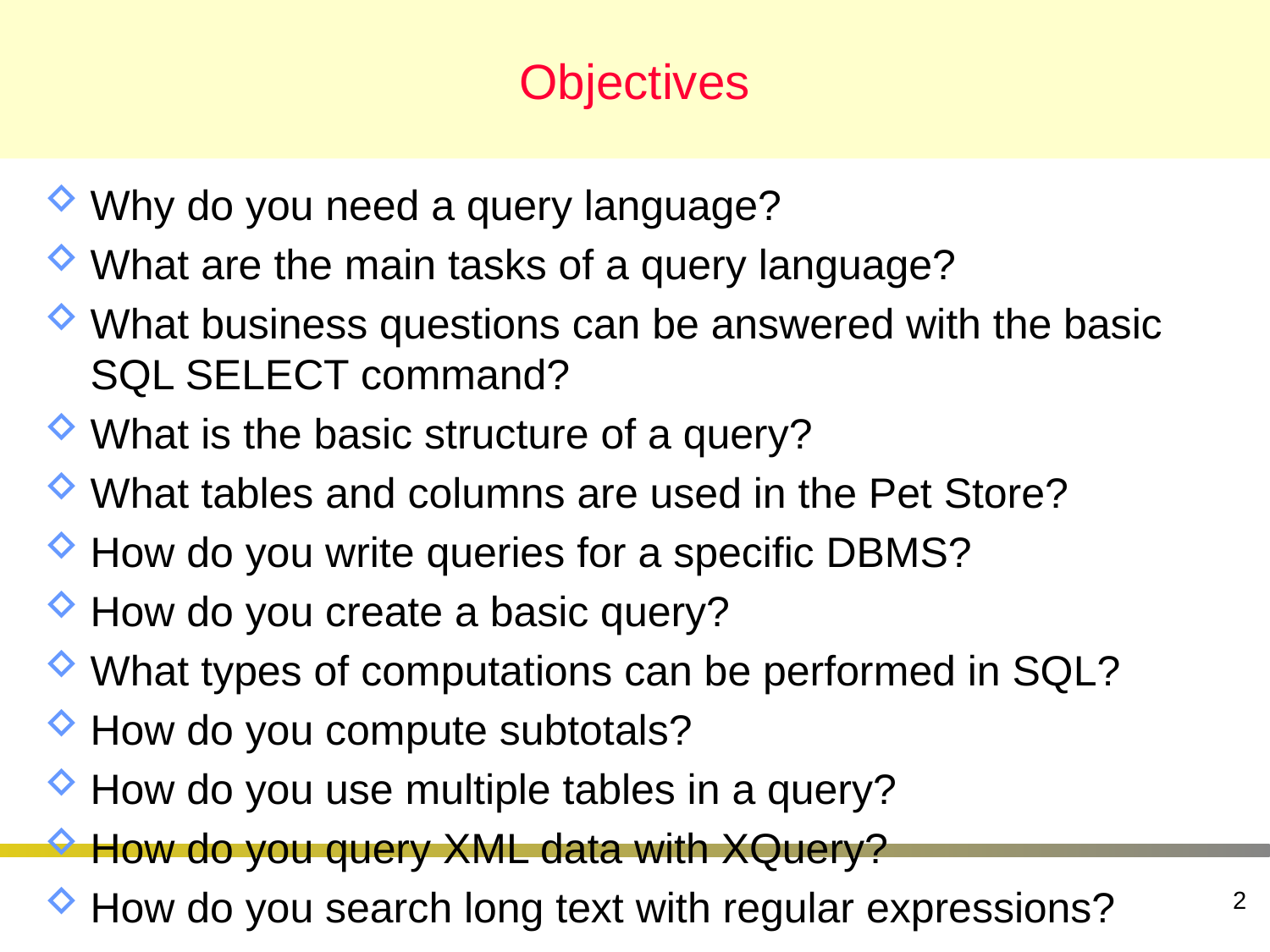

# Objectives
Why do you need a query language?
What are the main tasks of a query language?
What business questions can be answered with the basic SQL SELECT command?
What is the basic structure of a query?
What tables and columns are used in the Pet Store?
How do you write queries for a specific DBMS?
How do you create a basic query?
What types of computations can be performed in SQL?
How do you compute subtotals?
How do you use multiple tables in a query?
How do you query XML data with XQuery?
How do you search long text with regular expressions?
2